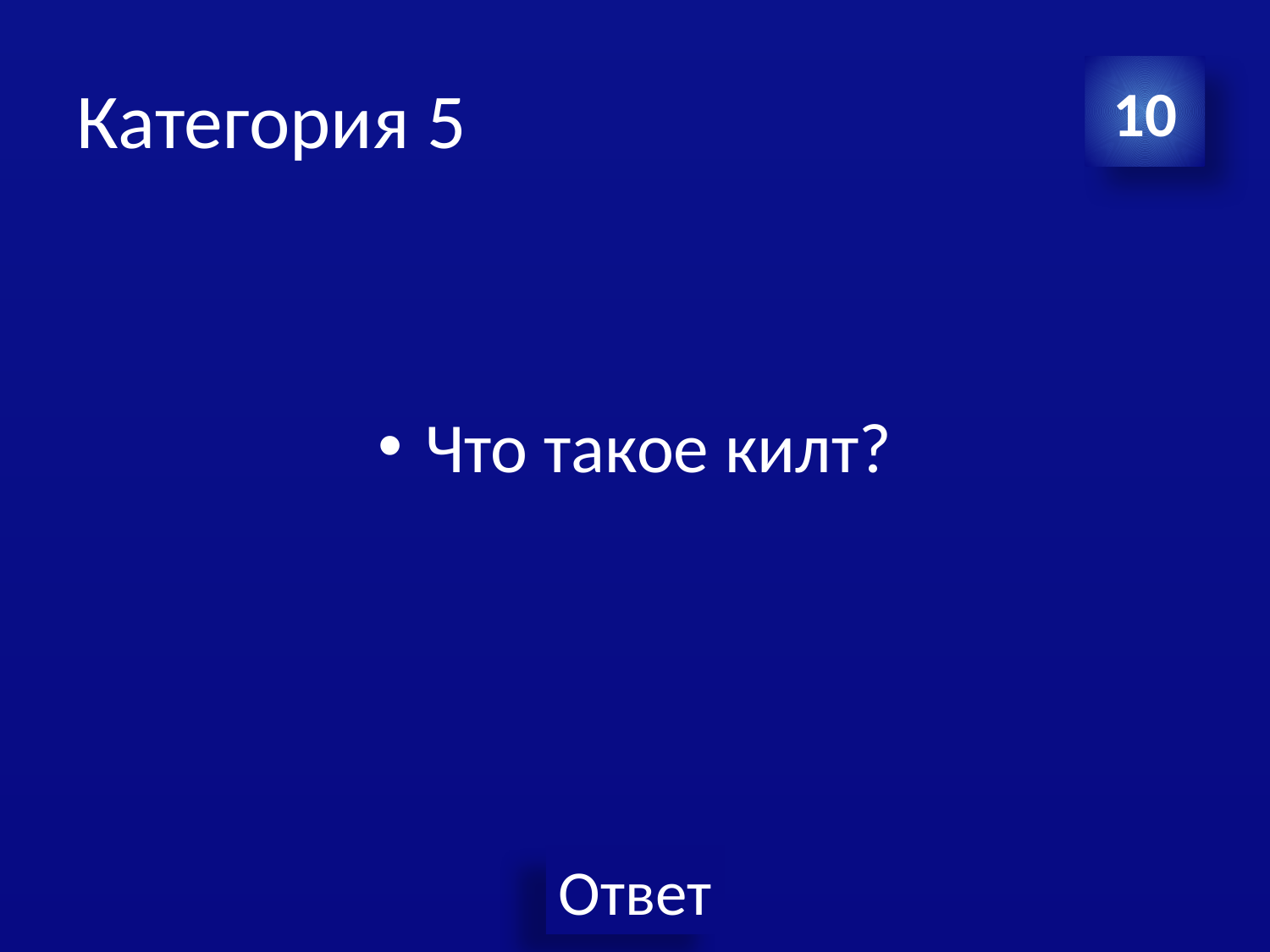

# Категория 5
10
Что такое килт?